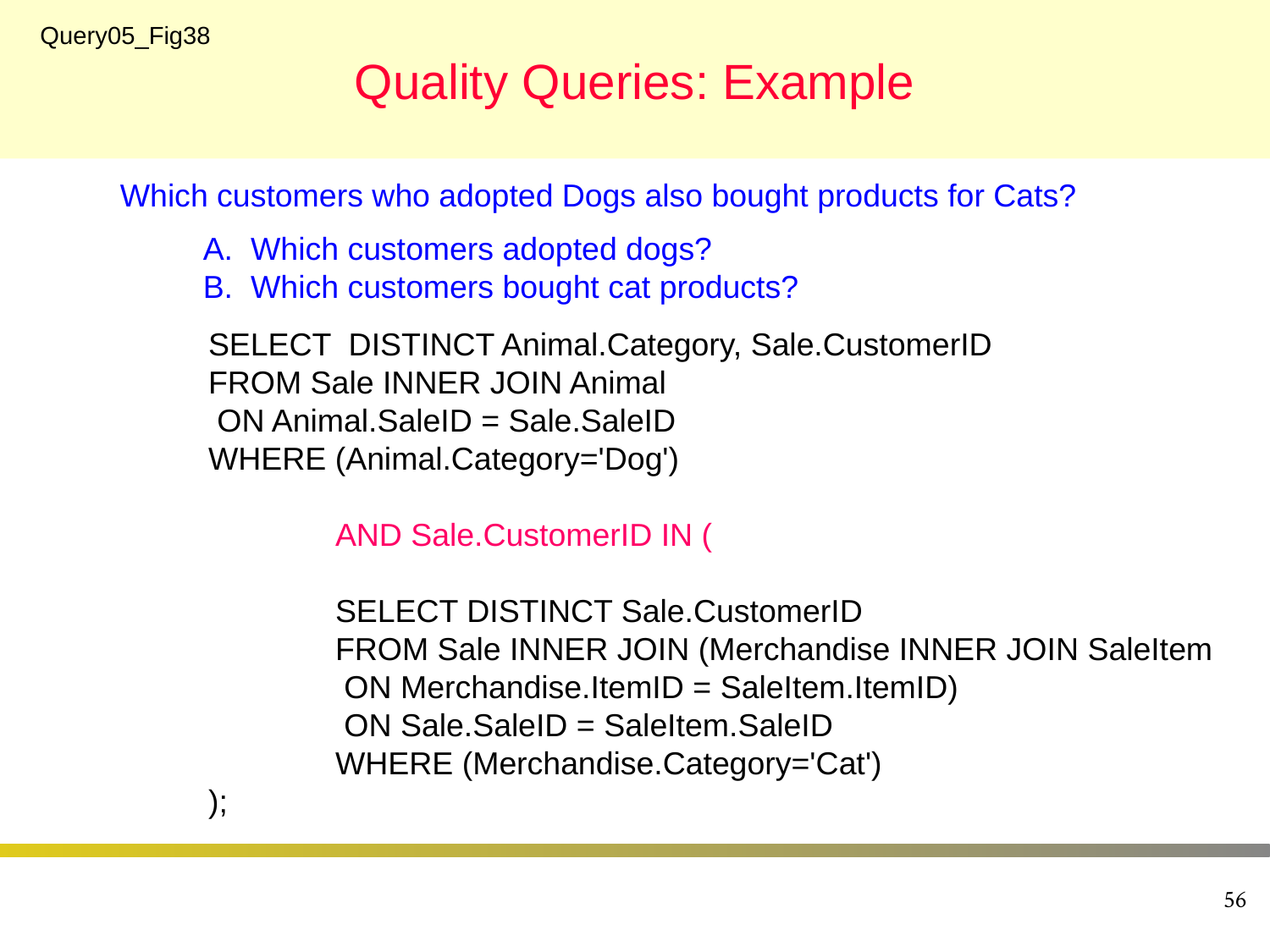

# Quality Queries: Example
Query05_Fig38
Which customers who adopted Dogs also bought products for Cats?
A.  Which customers adopted dogs?
B.  Which customers bought cat products?
SELECT  DISTINCT Animal.Category, Sale.CustomerID
FROM Sale INNER JOIN Animal
 ON Animal.SaleID = Sale.SaleID
WHERE (Animal.Category='Dog')

	AND Sale.CustomerID IN (

	SELECT DISTINCT Sale.CustomerID
	FROM Sale INNER JOIN (Merchandise INNER JOIN SaleItem
	 ON Merchandise.ItemID = SaleItem.ItemID)
	 ON Sale.SaleID = SaleItem.SaleID
	WHERE (Merchandise.Category='Cat')
);
56